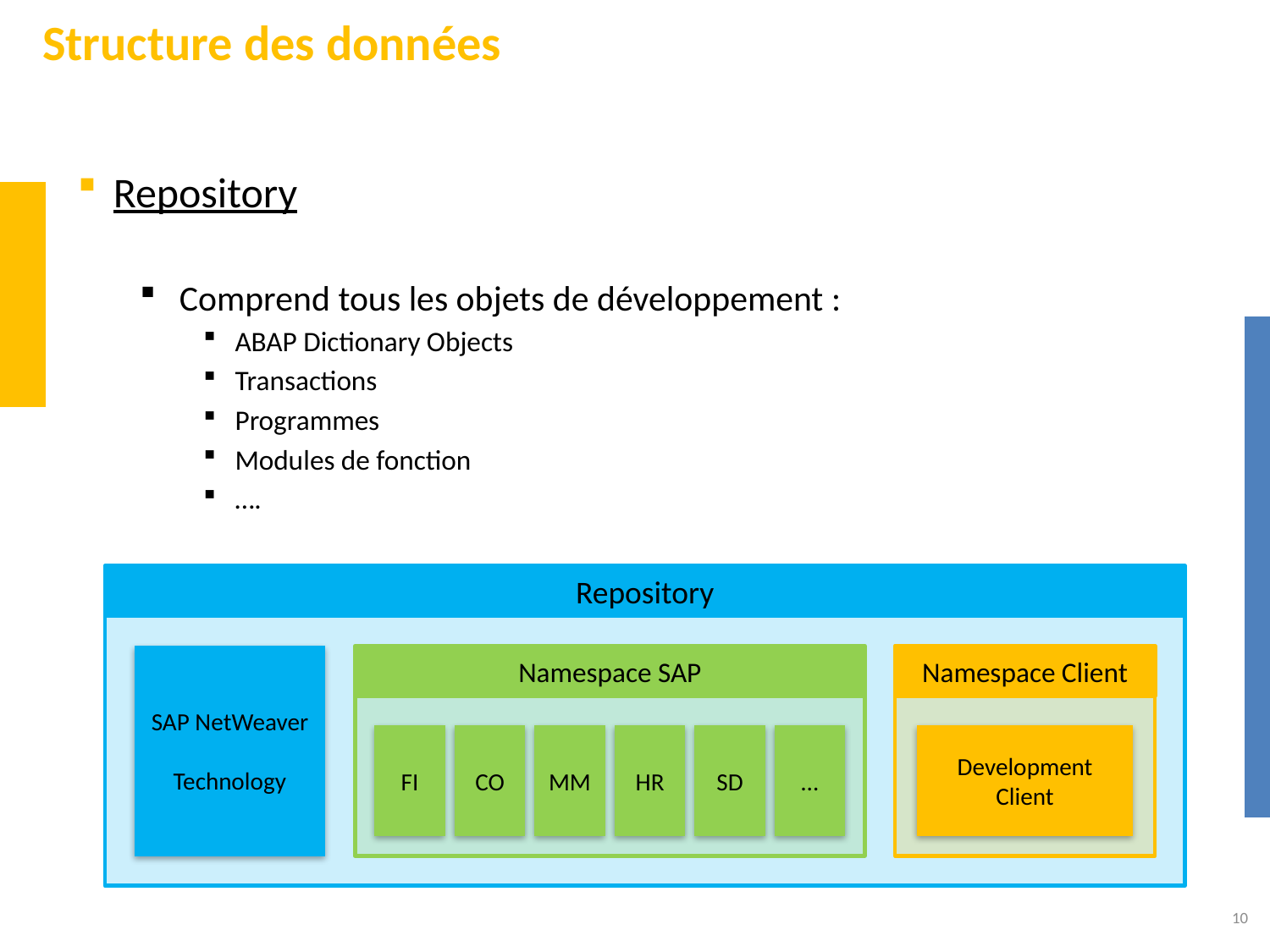

# Structure des données
Repository

Comprend tous les objets de développement :
ABAP Dictionary Objects
Transactions
Programmes
Modules de fonction
….
Repository

SAP NetWeaver

Technology
Namespace SAP

Namespace Client

FI
CO
MM
HR
SD
…
Development
Client
10